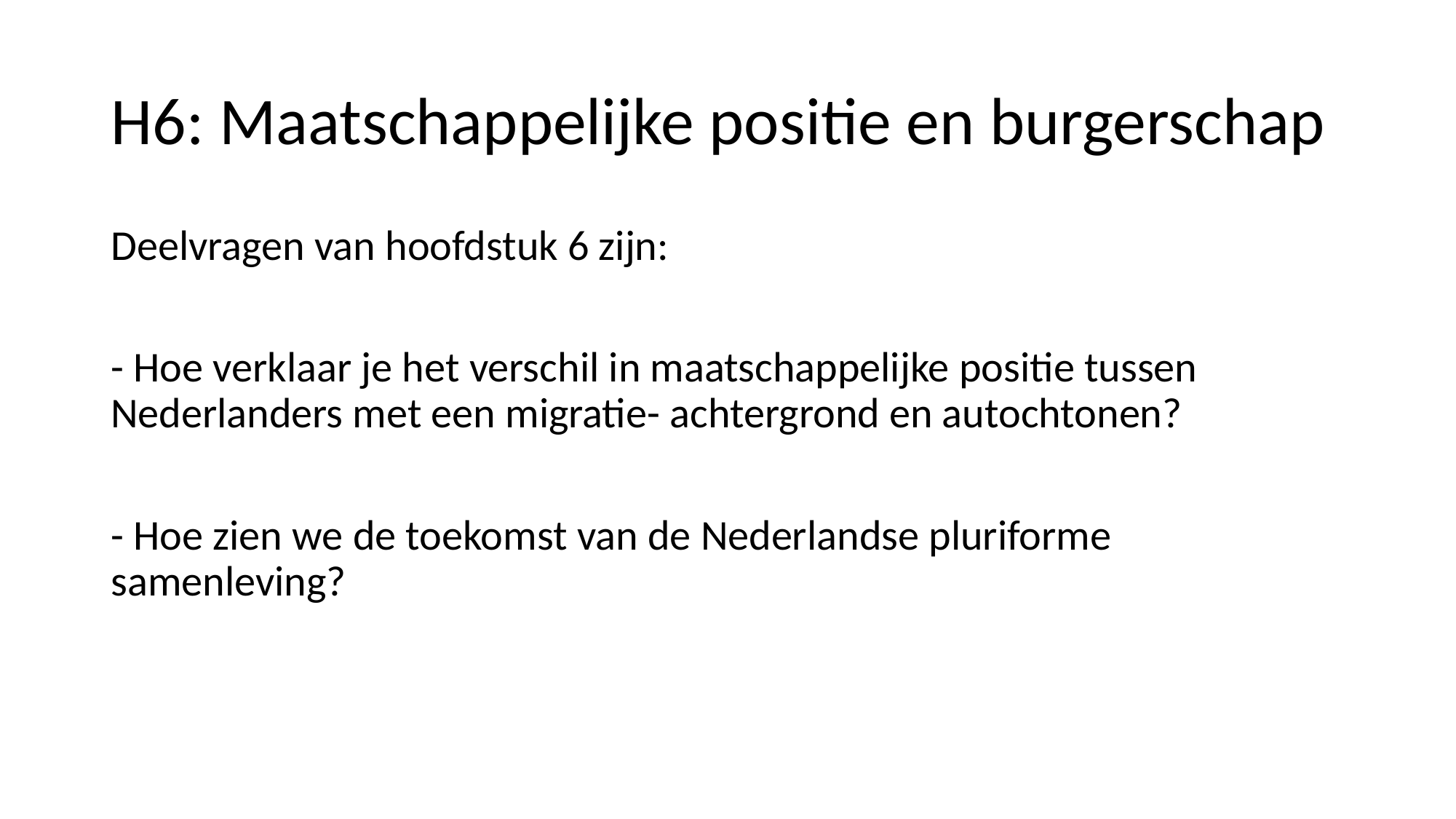

# H6: Maatschappelijke positie en burgerschap
Deelvragen van hoofdstuk 6 zijn:

- Hoe verklaar je het verschil in maatschappelijke positie tussen Nederlanders met een migratie- achtergrond en autochtonen?

- Hoe zien we de toekomst van de Nederlandse pluriforme samenleving?